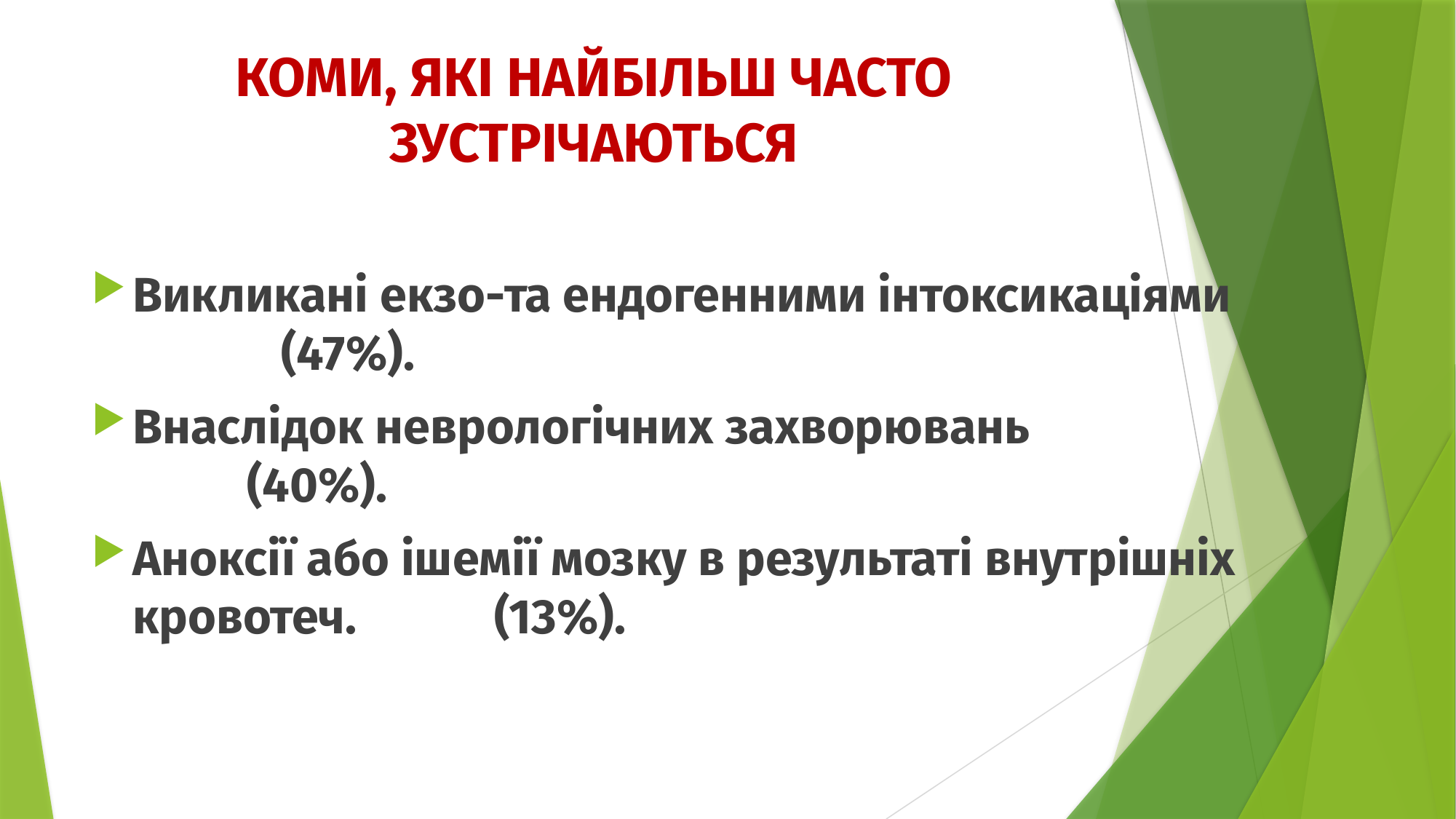

# КОМИ, ЯКІ НАЙБІЛЬШ ЧАСТО ЗУСТРІЧАЮТЬСЯ
Викликані екзо-та ендогенними інтоксикаціями                            (47%).
Внаслідок неврологічних захворювань                                           (40%).
Аноксії або ішемії мозку в результаті внутрішніх кровотеч.            (13%).